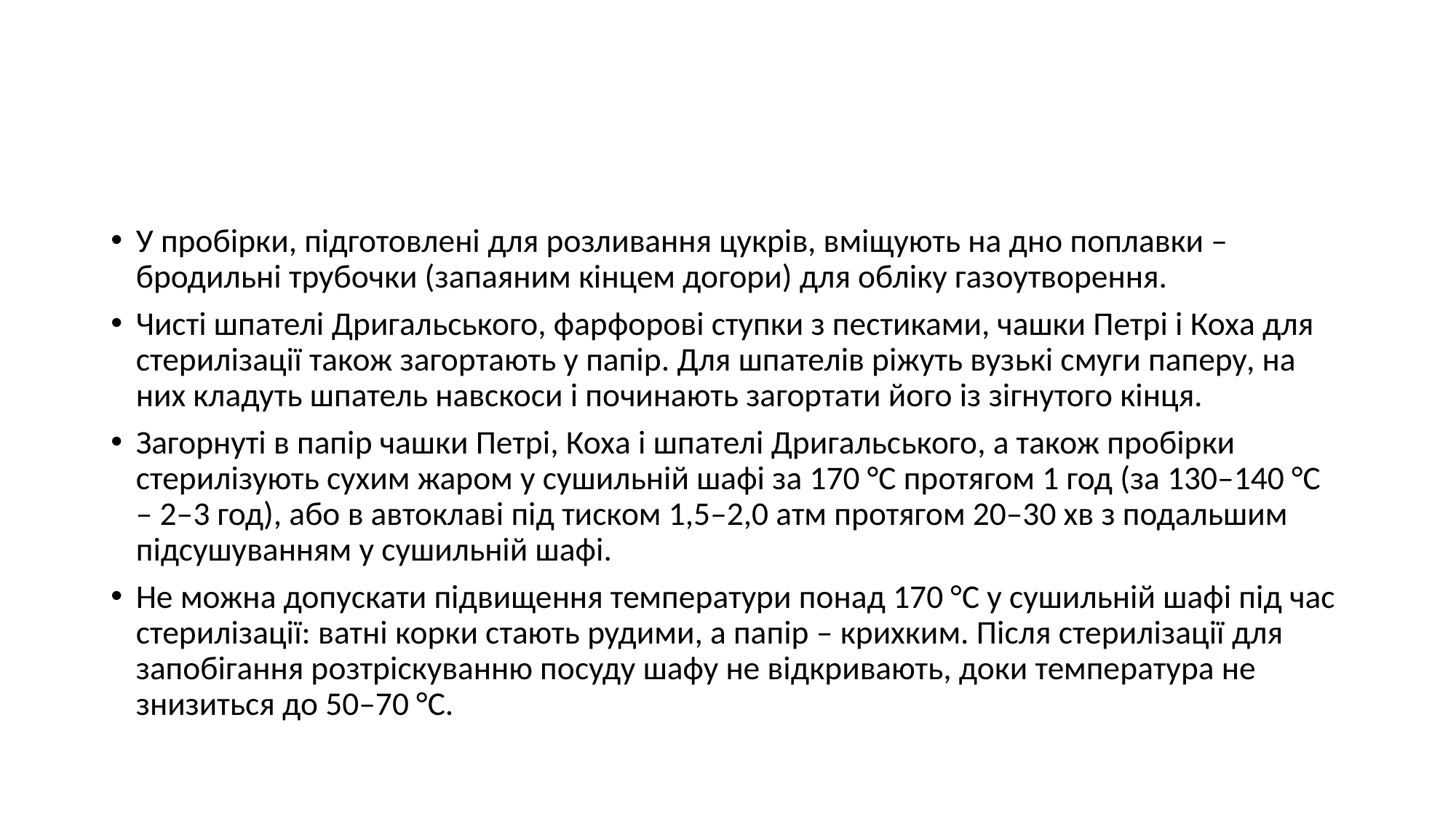

#
У пробірки, підготовлені для розливання цукрів, вміщують на дно поплавки – бродильні трубочки (запаяним кінцем догори) для обліку газоутворення.
Чисті шпателі Дригальського, фарфорові ступки з пестиками, чашки Петрі і Коха для стерилізації також загортають у папір. Для шпателів ріжуть вузькі смуги паперу, на них кладуть шпатель навскоси і починають загортати його із зігнутого кінця.
Загорнуті в папір чашки Петрі, Коха і шпателі Дригальського, а також пробірки стерилізують сухим жаром у сушильній шафі за 170 °С протягом 1 год (за 130–140 °С – 2–3 год), або в автоклаві під тиском 1,5–2,0 атм протягом 20–30 хв з подальшим підсушуванням у сушильній шафі.
Не можна допускати підвищення температури понад 170 °С у сушильній шафі під час стерилізації: ватні корки стають рудими, а папір – крихким. Після стерилізації для запобігання розтріскуванню посуду шафу не відкривають, доки температура не знизиться до 50–70 °С.